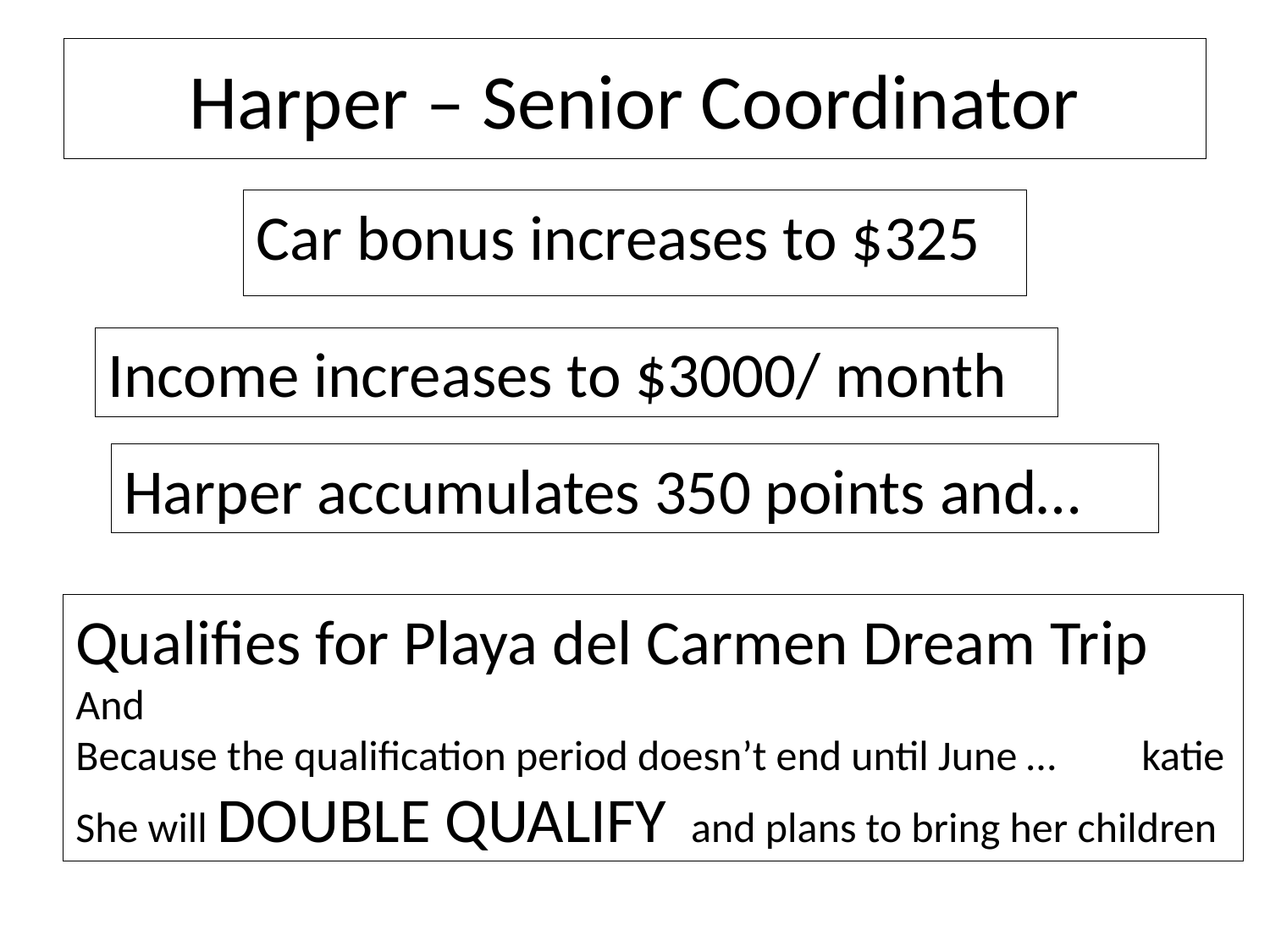

# Harper – Senior Coordinator
Car bonus increases to $325
Income increases to $3000/ month
Harper accumulates 350 points and…
Qualifies for Playa del Carmen Dream Trip
And
Because the qualification period doesn’t end until June …         katie
She will DOUBLE QUALIFY  and plans to bring her children